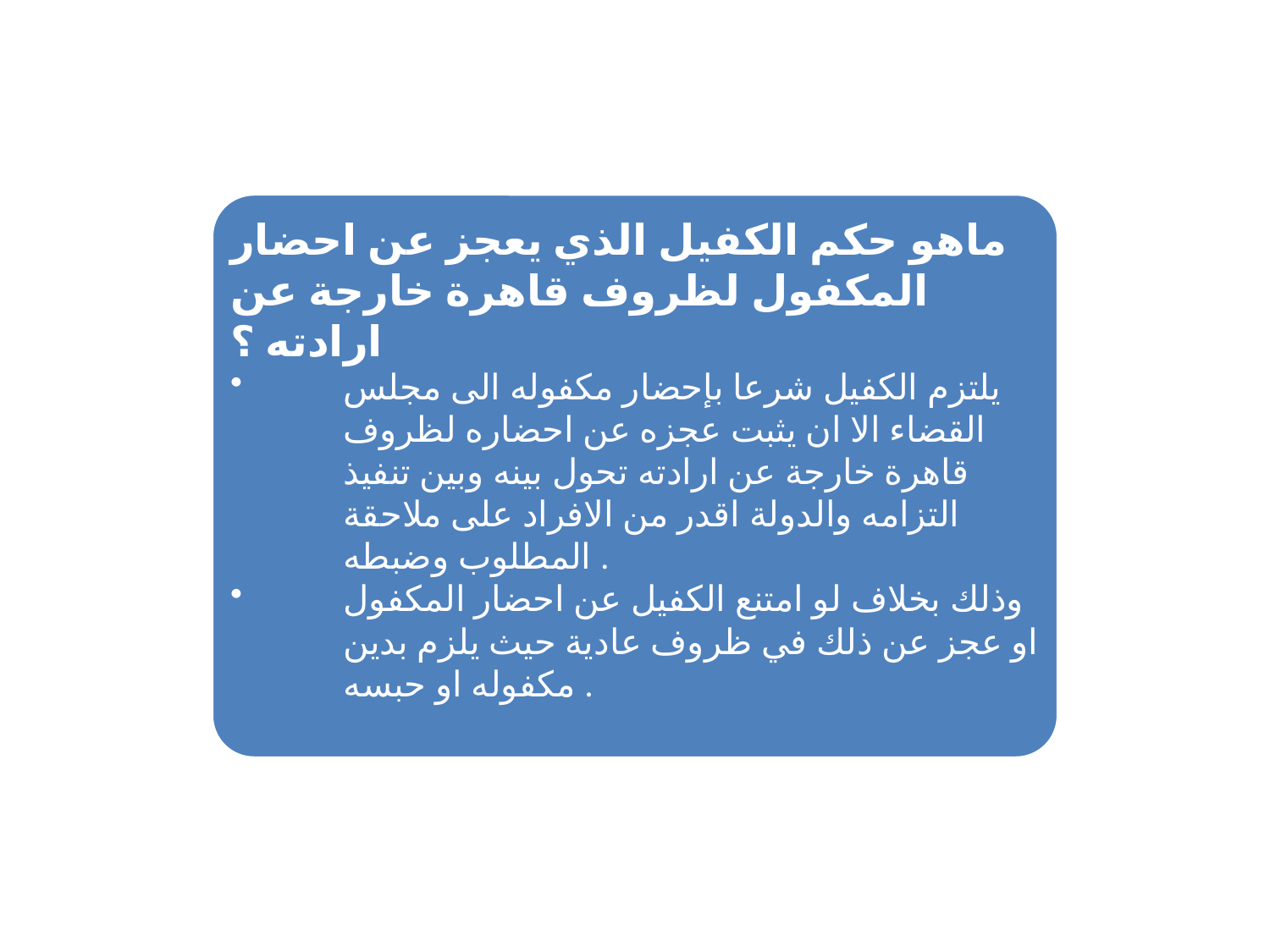

ماهو حكم الكفيل الذي يعجز عن احضار المكفول لظروف قاهرة خارجة عن ارادته ؟
يلتزم الكفيل شرعا بإحضار مكفوله الى مجلس القضاء الا ان يثبت عجزه عن احضاره لظروف قاهرة خارجة عن ارادته تحول بينه وبين تنفيذ التزامه والدولة اقدر من الافراد على ملاحقة المطلوب وضبطه .
وذلك بخلاف لو امتنع الكفيل عن احضار المكفول او عجز عن ذلك في ظروف عادية حيث يلزم بدين مكفوله او حبسه .